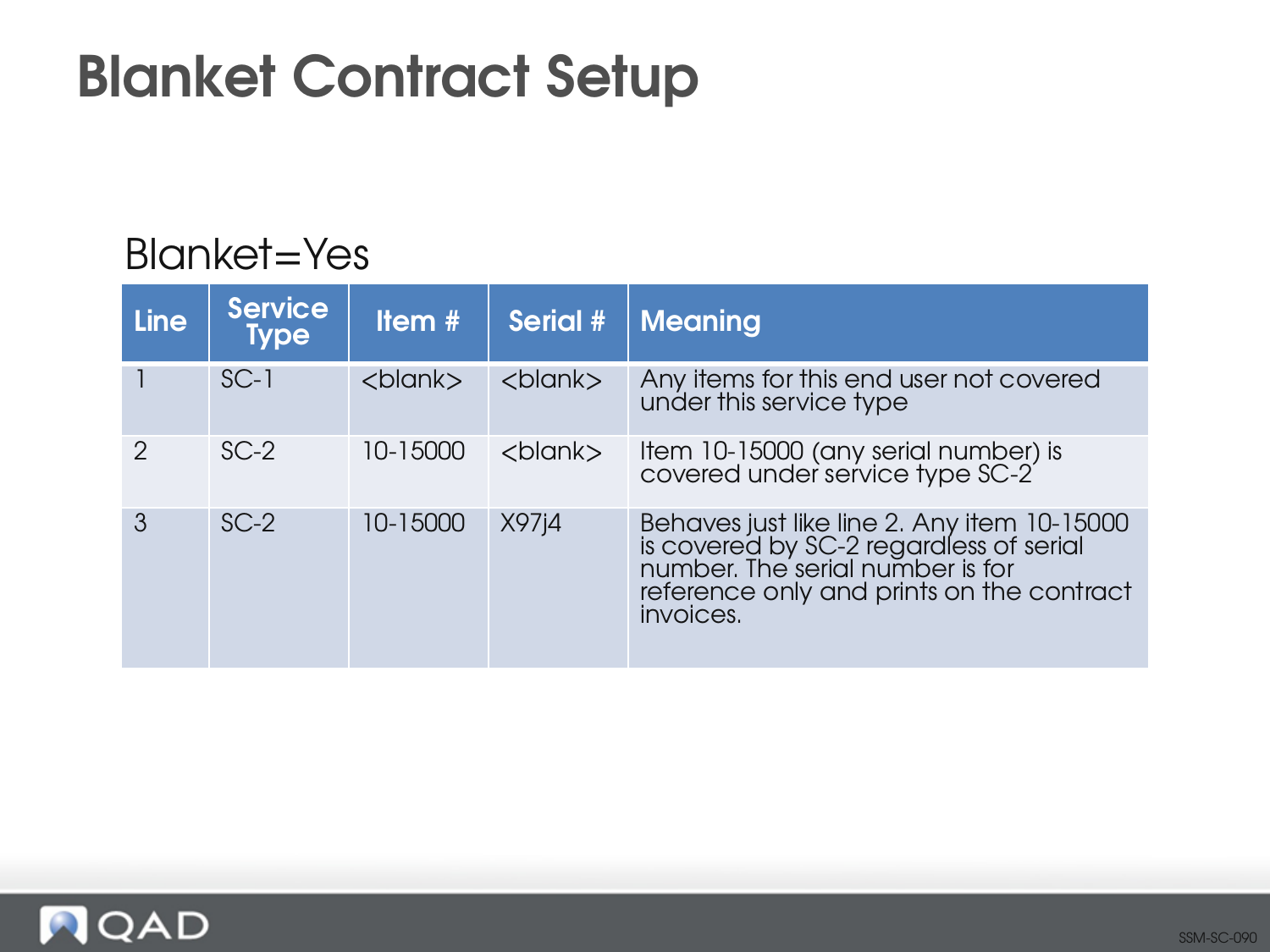

# Blanket Contract Setup
Blanket=Yes
| Line | Service Type | Item # | Serial # | Meaning |
| --- | --- | --- | --- | --- |
| 1 | SC-1 | <blank> | <blank> | Any items for this end user not covered under this service type |
| 2 | SC-2 | 10-15000 | <blank> | Item 10-15000 (any serial number) is covered under service type SC-2 |
| 3 | SC-2 | 10-15000 | X97j4 | Behaves just like line 2. Any item 10-15000 is covered by SC-2 regardless of serial number. The serial number is for reference only and prints on the contract invoices. |
SSM-SC-090